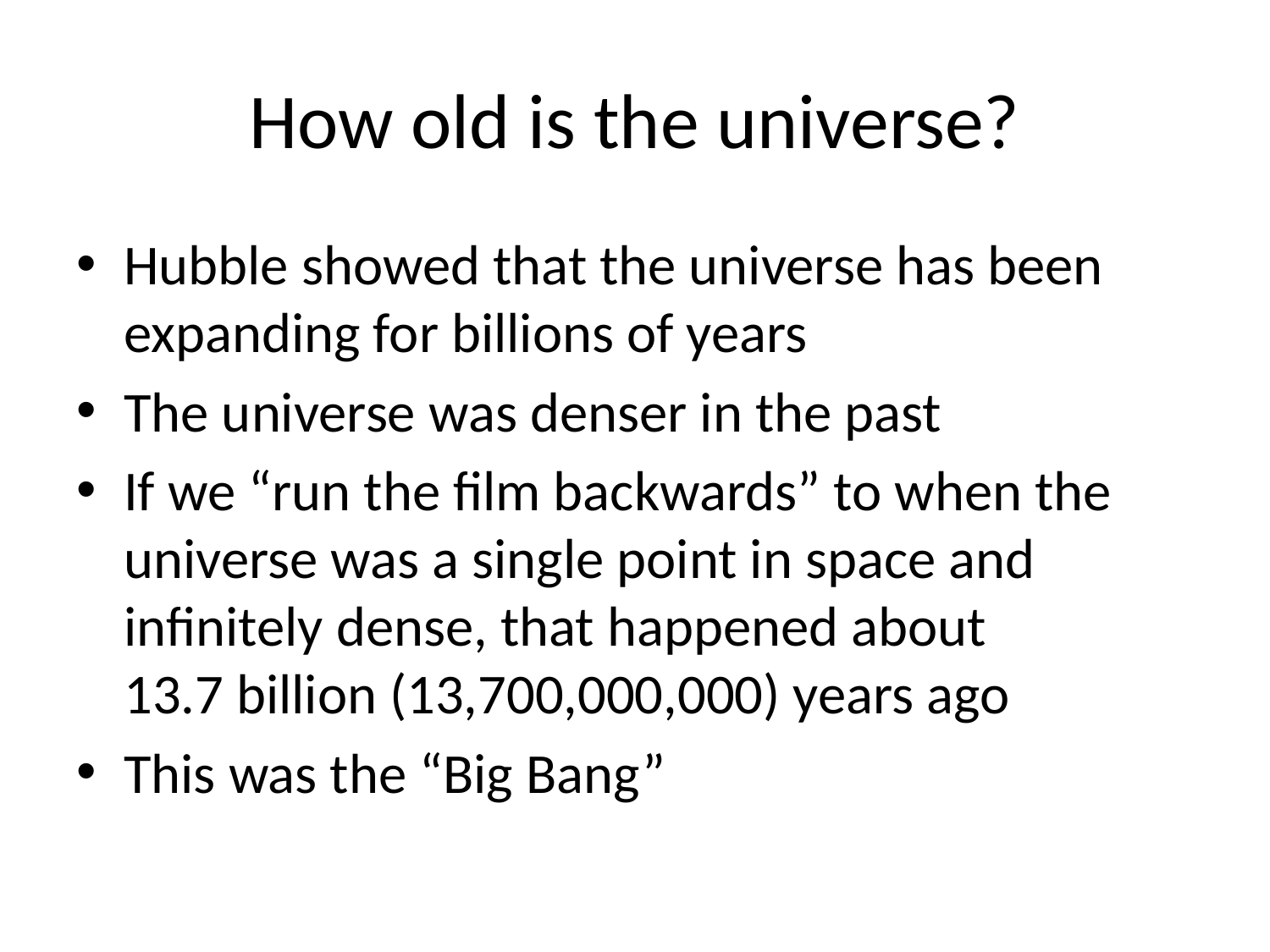

# How old is the universe?
Hubble showed that the universe has been expanding for billions of years
The universe was denser in the past
If we “run the film backwards” to when the universe was a single point in space and infinitely dense, that happened about         13.7 billion (13,700,000,000) years ago
This was the “Big Bang”